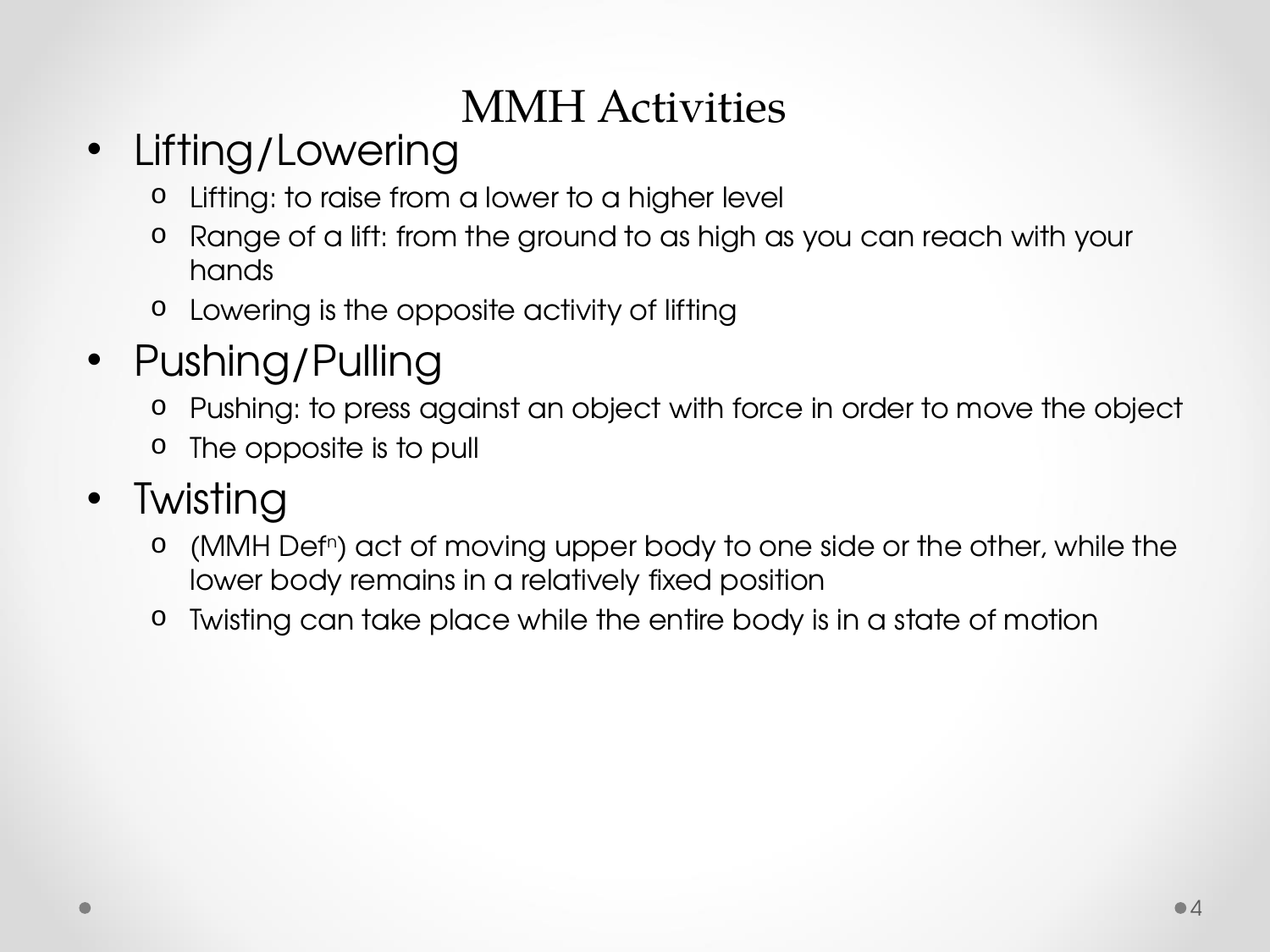

# MMH Activities

Lifting/Lowering
Lifting: to raise from a lower to a higher level
Range of a lift: from the ground to as high as you can reach with your hands
Lowering is the opposite activity of lifting
Pushing/Pulling
Pushing: to press against an object with force in order to move the object
The opposite is to pull
Twisting
(MMH Defn) act of moving upper body to one side or the other, while the lower body remains in a relatively fixed position
Twisting can take place while the entire body is in a state of motion
4